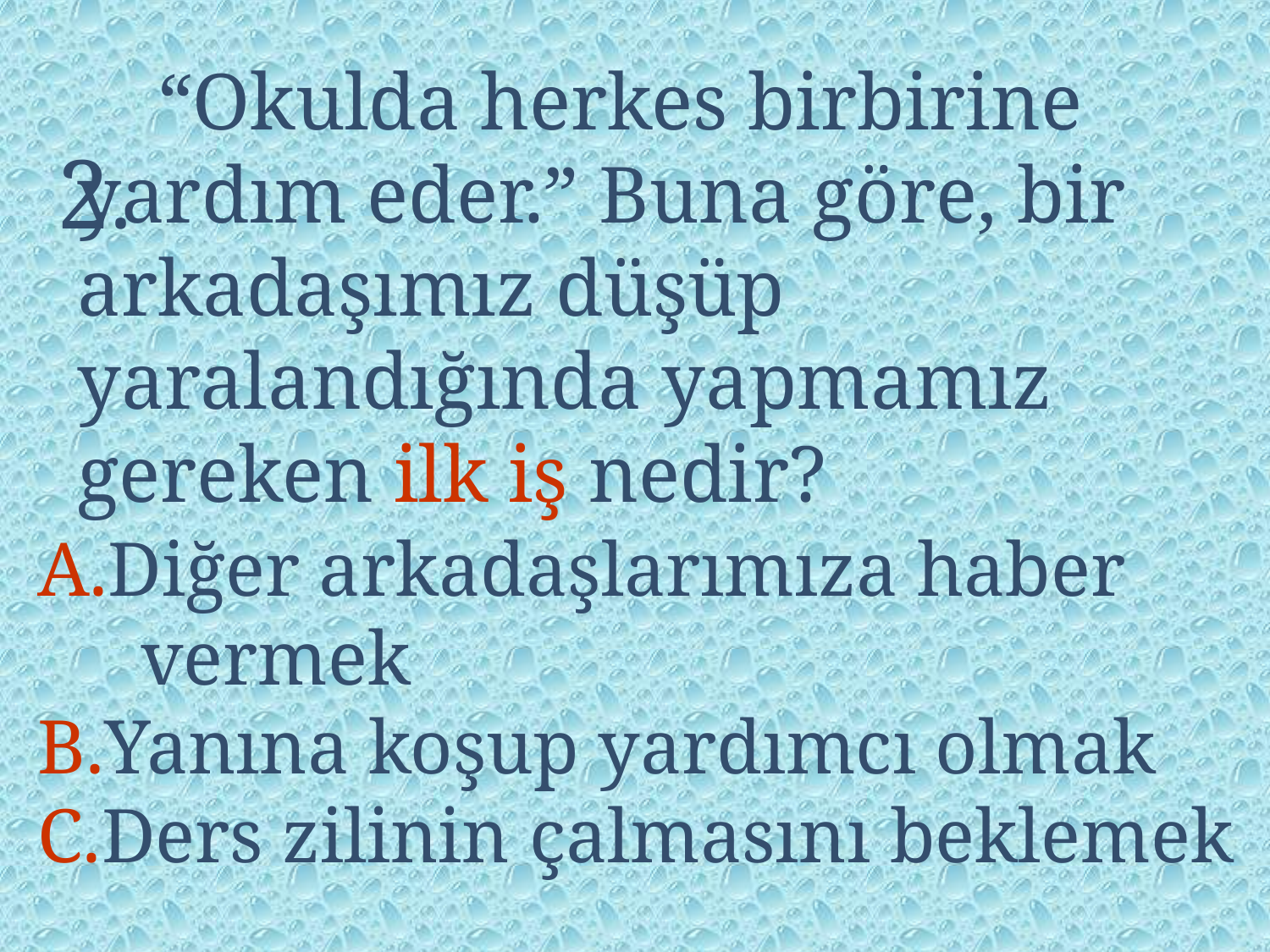

2.
    “Okulda herkes birbirine yardım eder.” Buna göre, bir arkadaşımız düşüp yaralandığında yapmamız gereken ilk iş nedir?
A.Diğer arkadaşlarımıza haber vermek
B.Yanına koşup yardımcı olmak
C.Ders zilinin çalmasını beklemek